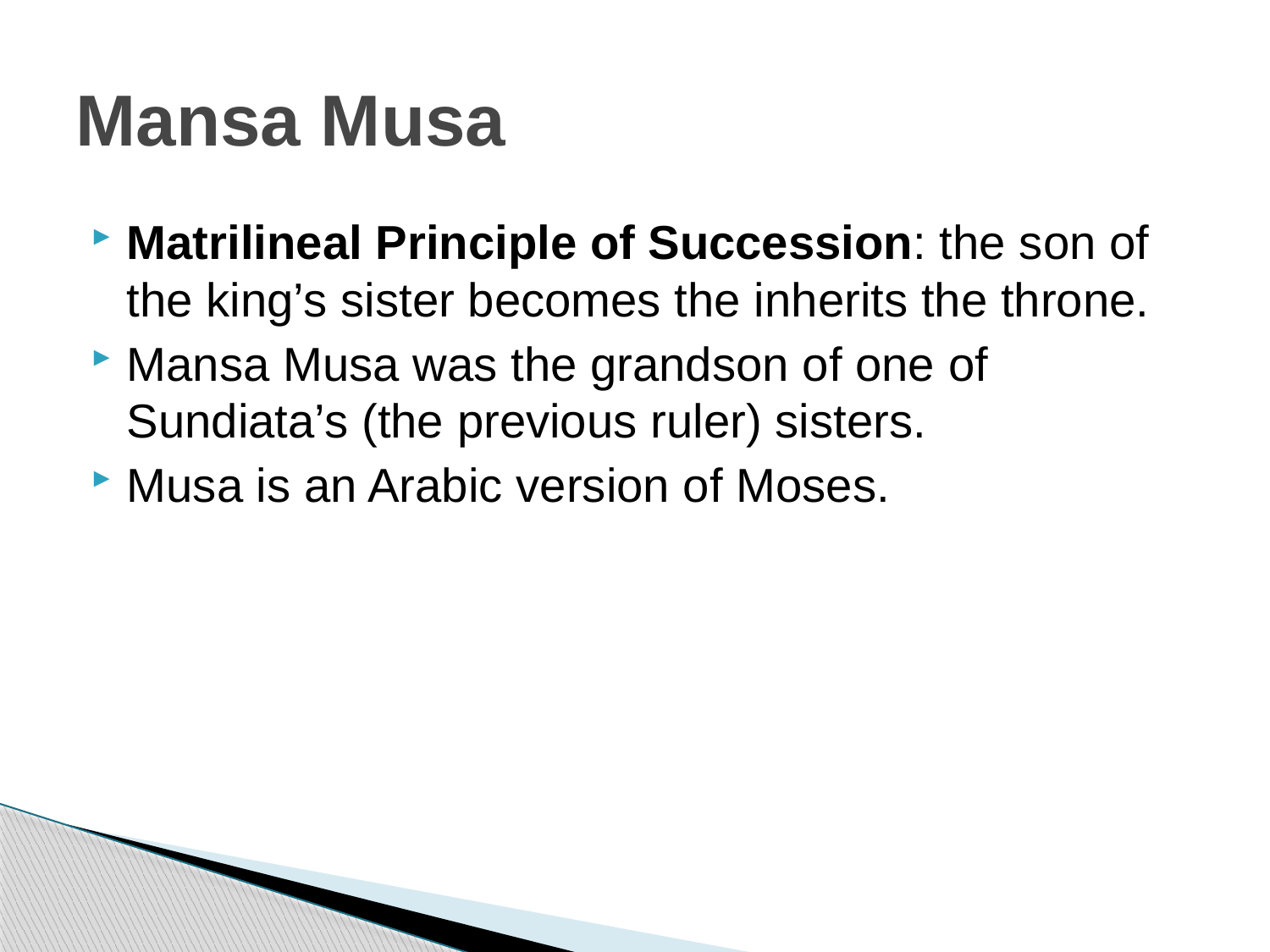

# Mansa Musa
Matrilineal Principle of Succession: the son of the king’s sister becomes the inherits the throne.
Mansa Musa was the grandson of one of Sundiata’s (the previous ruler) sisters.
Musa is an Arabic version of Moses.